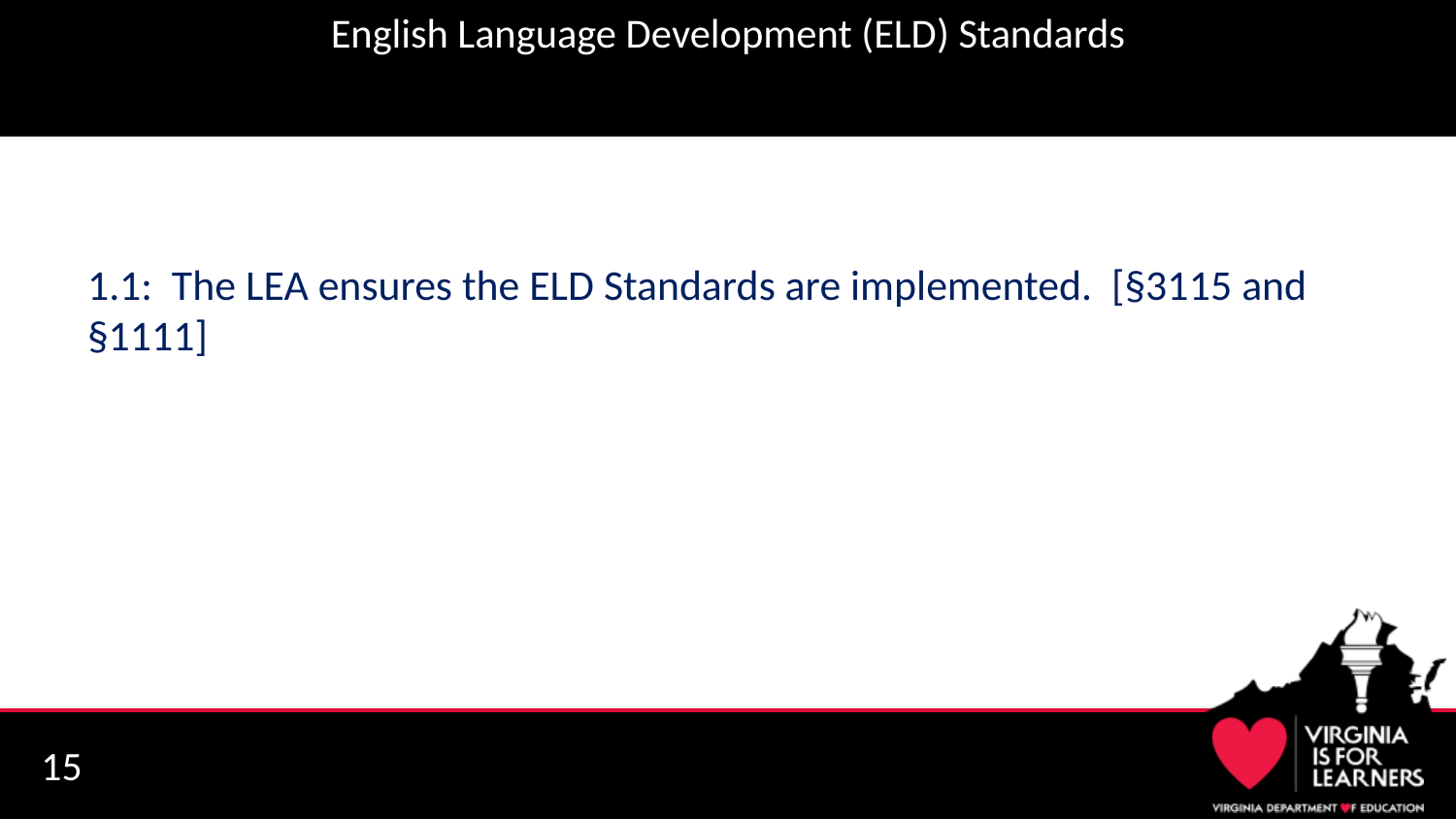

# English Language Development (ELD) Standards

1.1:  The LEA ensures the ELD Standards are implemented.  [§3115 and §1111]